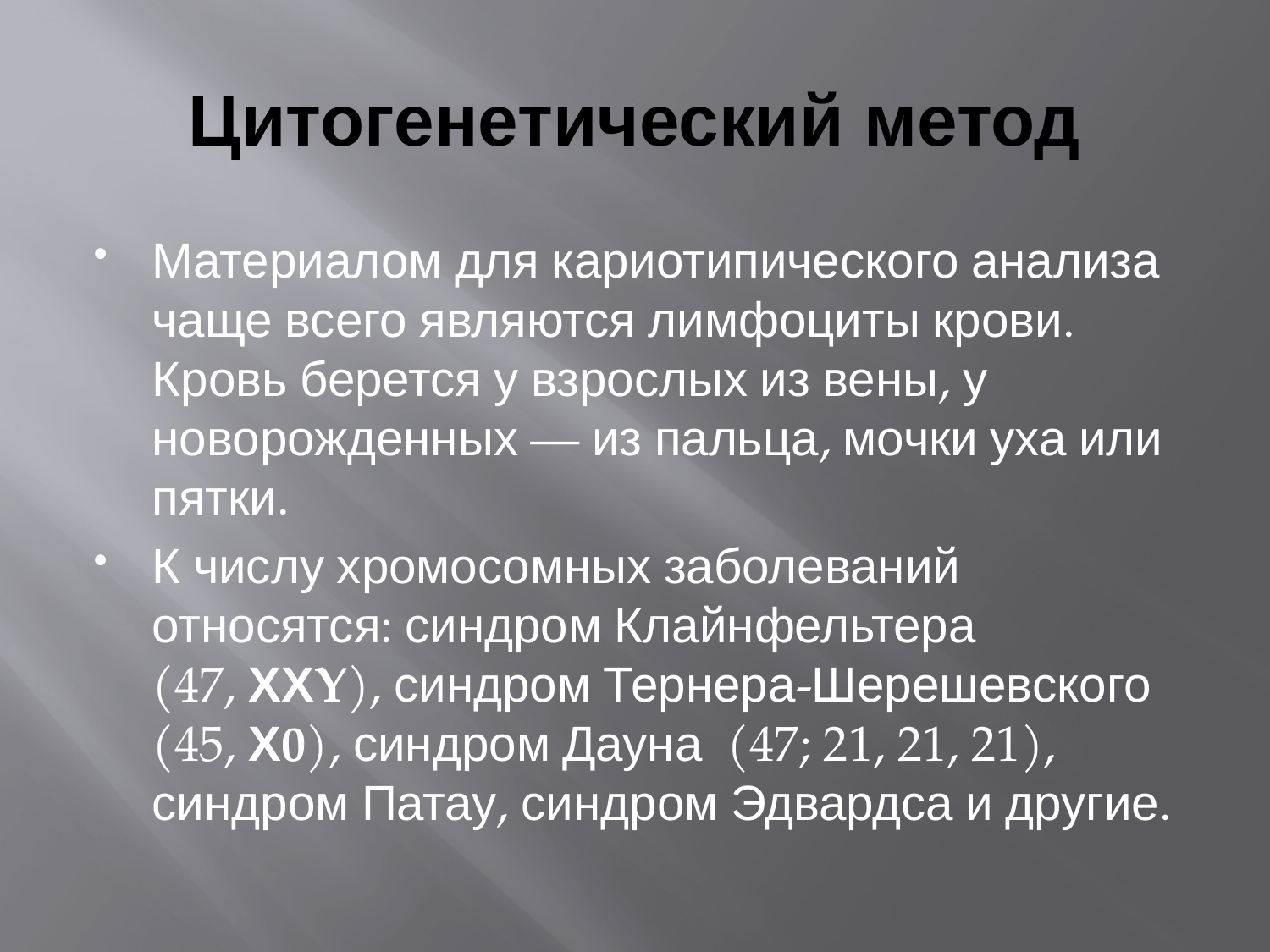

# Цитогенетический метод
Материалом для кариотипического анализа чаще всего являются лимфоциты крови. Кровь берется у взрослых из вены, у новорожденных — из пальца, мочки уха или пятки.
К числу хромосомных заболеваний относятся: синдром Клайнфельтера (47, ХХY), синдром Тернера-Шерешевского (45, Х0), синдром Дауна  (47; 21, 21, 21), синдром Патау, синдром Эдвардса и другие.